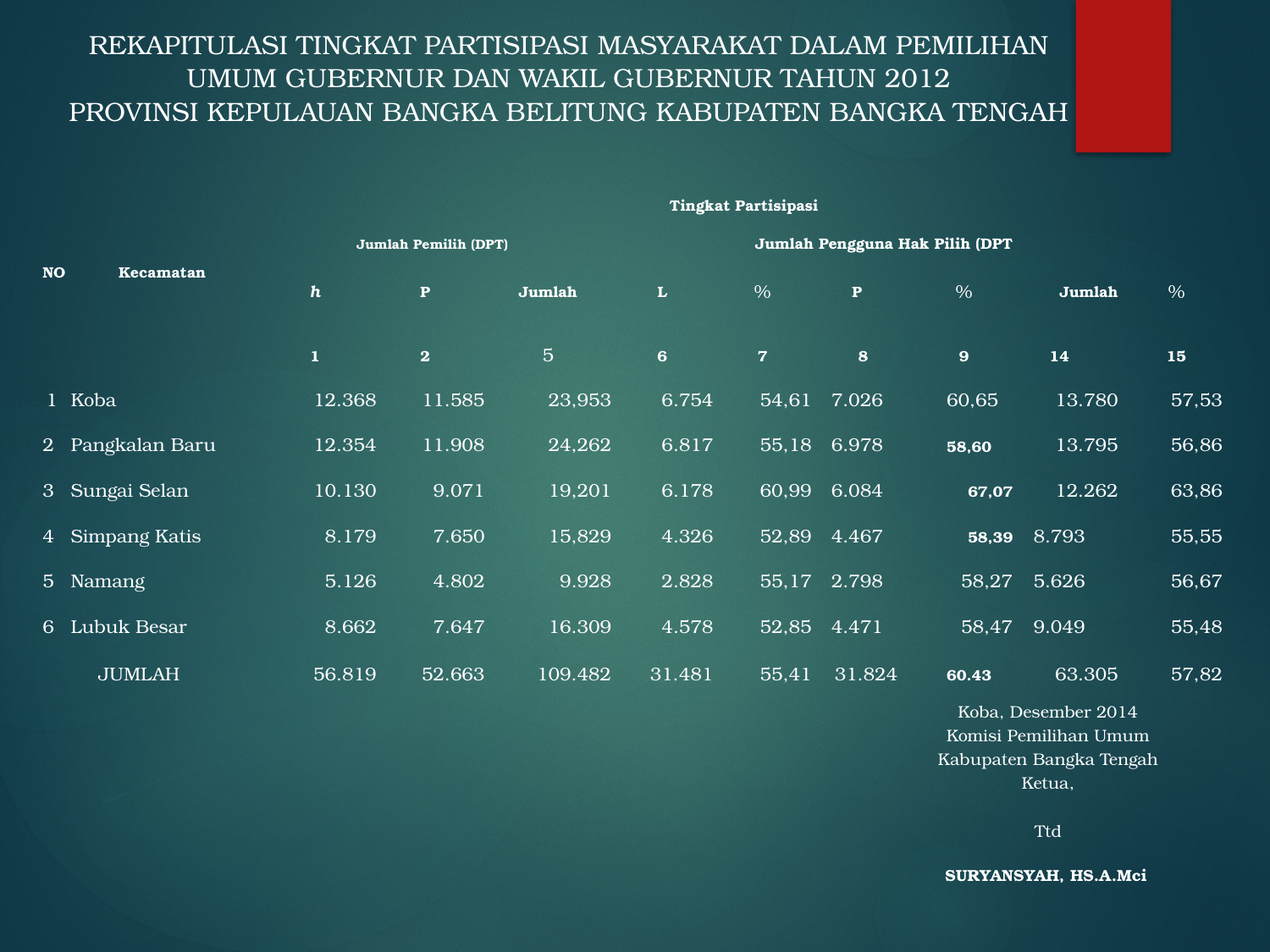

REKAPITULASI TINGKAT PARTISIPASI MASYARAKAT DALAM PEMILIHAN UMUM GUBERNUR DAN WAKIL GUBERNUR TAHUN 2012
PROVINSI KEPULAUAN BANGKA BELITUNG KABUPATEN BANGKA TENGAH
| NO | Kecamatan | Tingkat Partisipasi |  |  |  |  |  |  |  |  |
| --- | --- | --- | --- | --- | --- | --- | --- | --- | --- | --- |
|  |  | Jumlah Pemilih (DPT) |  |  | Jumlah Pengguna Hak Pilih (DPT |  |  |  |  |  |
|  |  | h | P | Jumlah | L | % | P | % | Jumlah | % |
|  |  | 1 | 2 | 5 | 6 | 7 | 8 | 9 | 14 | 15 |
| 1 | Koba | 12.368 | 11.585 | 23,953 | 6.754 | 54,61 | 7.026 | 60,65 | 13.780 | 57,53 |
| 2 | Pangkalan Baru | 12.354 | 11.908 | 24,262 | 6.817 | 55,18 | 6.978 | 58,60 | 13.795 | 56,86 |
| 3 | Sungai Selan | 10.130 | 9.071 | 19,201 | 6.178 | 60,99 | 6.084 | 67,07 | 12.262 | 63,86 |
| 4 | Simpang Katis | 8.179 | 7.650 | 15,829 | 4.326 | 52,89 | 4.467 | 58,39 | 8.793 | 55,55 |
| 5 | Namang | 5.126 | 4.802 | 9.928 | 2.828 | 55,17 | 2.798 | 58,27 | 5.626 | 56,67 |
| 6 | Lubuk Besar | 8.662 | 7.647 | 16.309 | 4.578 | 52,85 | 4.471 | 58,47 | 9.049 | 55,48 |
| JUMLAH |  | 56.819 | 52.663 | 109.482 | 31.481 | 55,41 | 31.824 | 60.43 | 63.305 | 57,82 |
Koba, Desember 2014 Komisi Pemilihan Umum Kabupaten Bangka Tengah Ketua,
Ttd
SURYANSYAH, HS.A.Mci